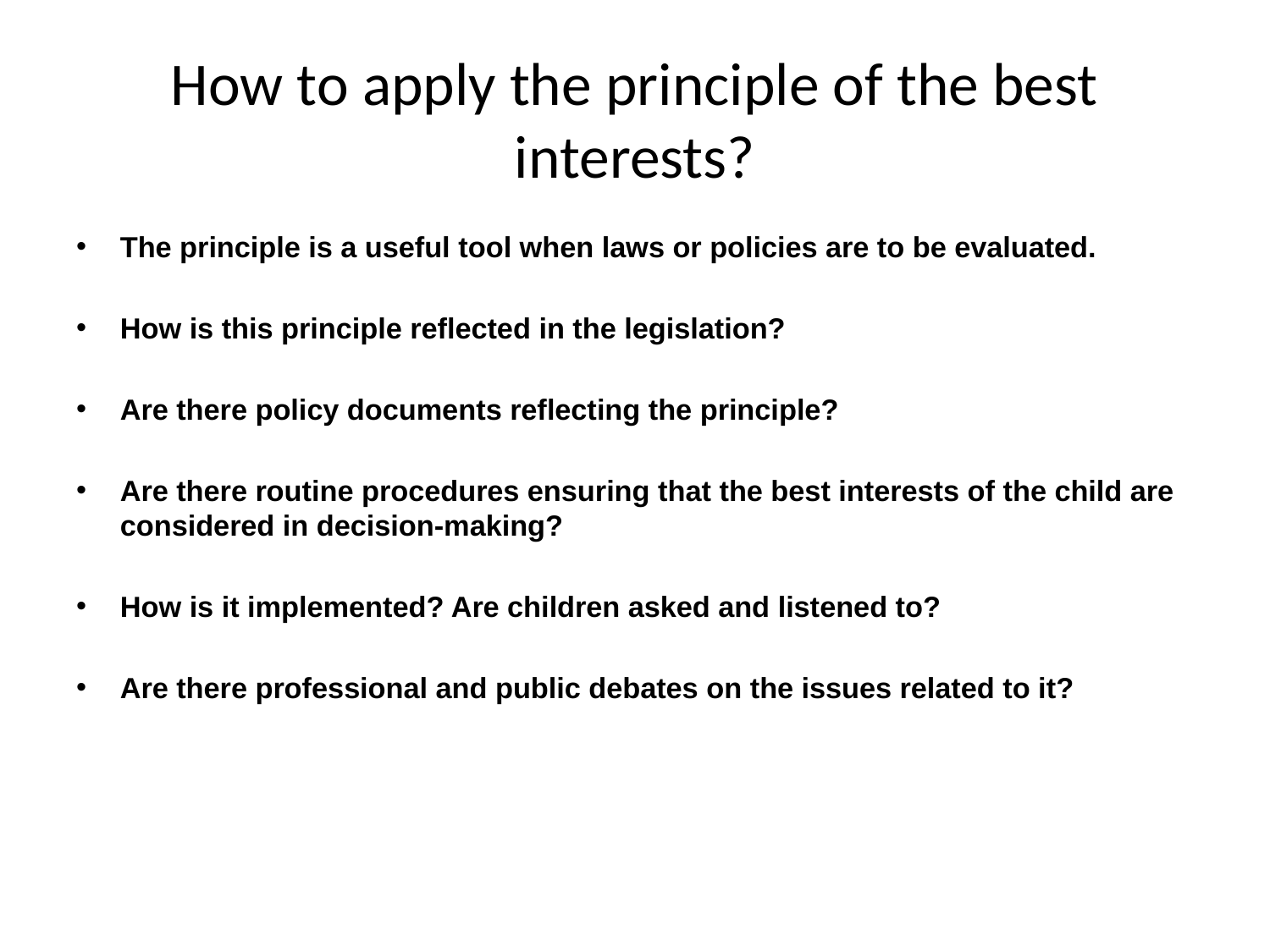

# How to apply the principle of the best interests?
The principle is a useful tool when laws or policies are to be evaluated.

How is this principle reflected in the legislation?

Are there policy documents reflecting the principle?

Are there routine procedures ensuring that the best interests of the child are considered in decision-making?

How is it implemented? Are children asked and listened to?

Are there professional and public debates on the issues related to it?